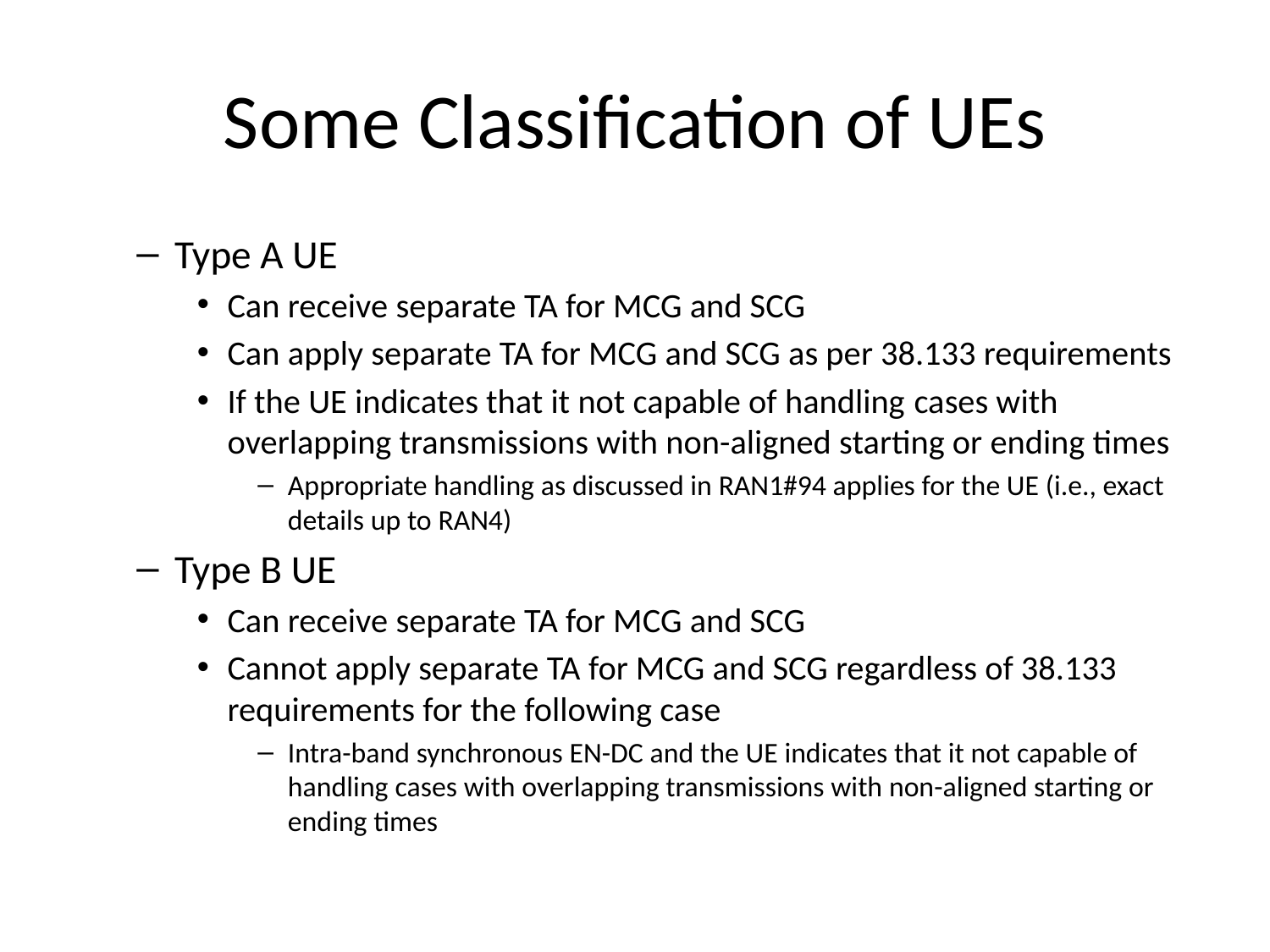

# Some Classification of UEs
Type A UE
Can receive separate TA for MCG and SCG
Can apply separate TA for MCG and SCG as per 38.133 requirements
If the UE indicates that it not capable of handling cases with overlapping transmissions with non-aligned starting or ending times
Appropriate handling as discussed in RAN1#94 applies for the UE (i.e., exact details up to RAN4)
Type B UE
Can receive separate TA for MCG and SCG
Cannot apply separate TA for MCG and SCG regardless of 38.133 requirements for the following case
Intra-band synchronous EN-DC and the UE indicates that it not capable of handling cases with overlapping transmissions with non-aligned starting or ending times